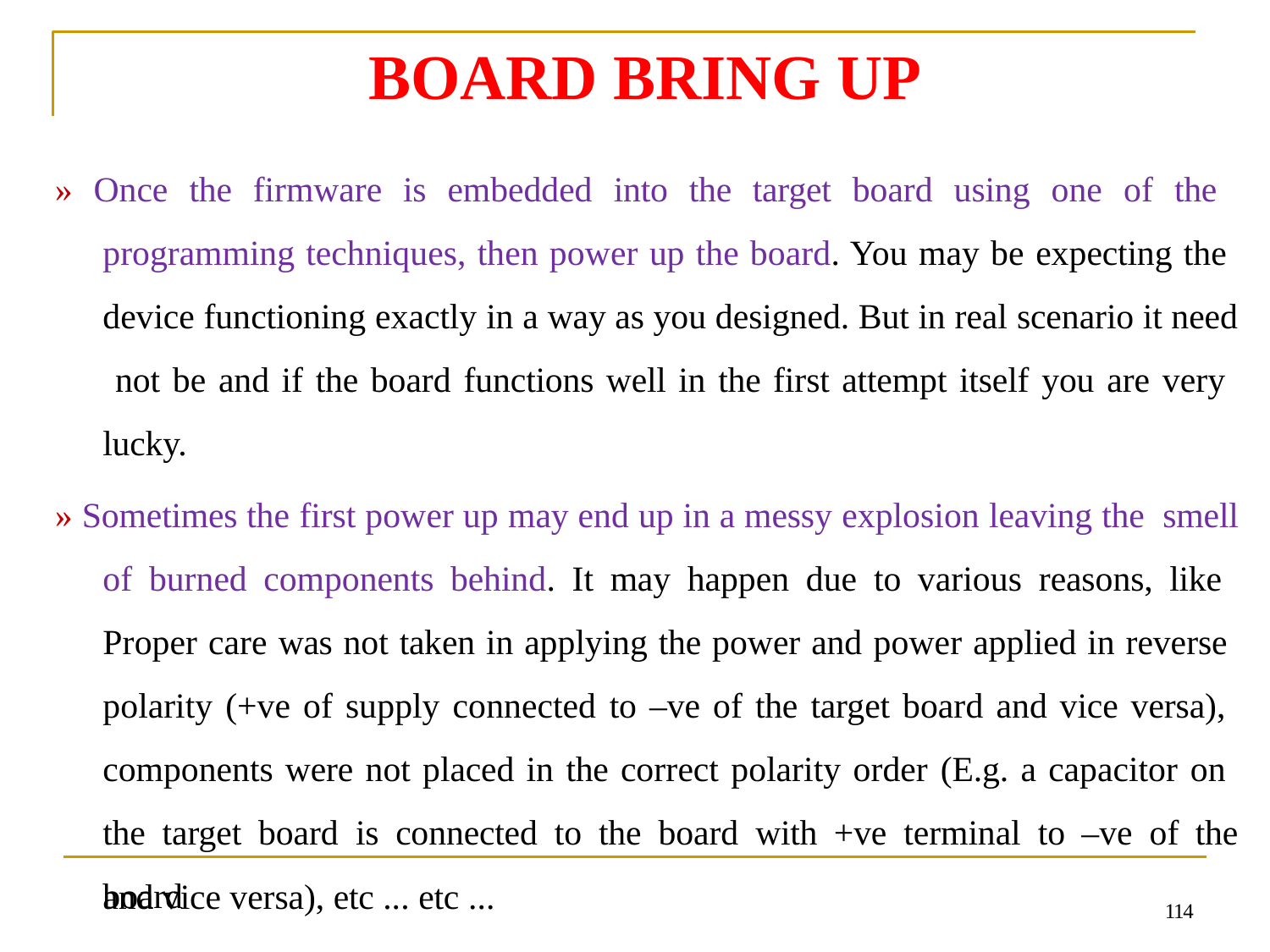

# BOARD BRING UP
» Once the firmware is embedded into the target board using one of the  programming techniques, then power up the board. You may be expecting the  device functioning exactly in a way as you designed. But in real scenario it need  not be and if the board functions well in the first attempt itself you are very  lucky.
» Sometimes the first power up may end up in a messy explosion leaving the  smell of burned components behind. It may happen due to various reasons, like  Proper care was not taken in applying the power and power applied in reverse  polarity (+ve of supply connected to –ve of the target board and vice versa),  components were not placed in the correct polarity order (E.g. a capacitor on  the target board is connected to the board with +ve terminal to –ve of the board

and vice versa), etc ... etc ...
114